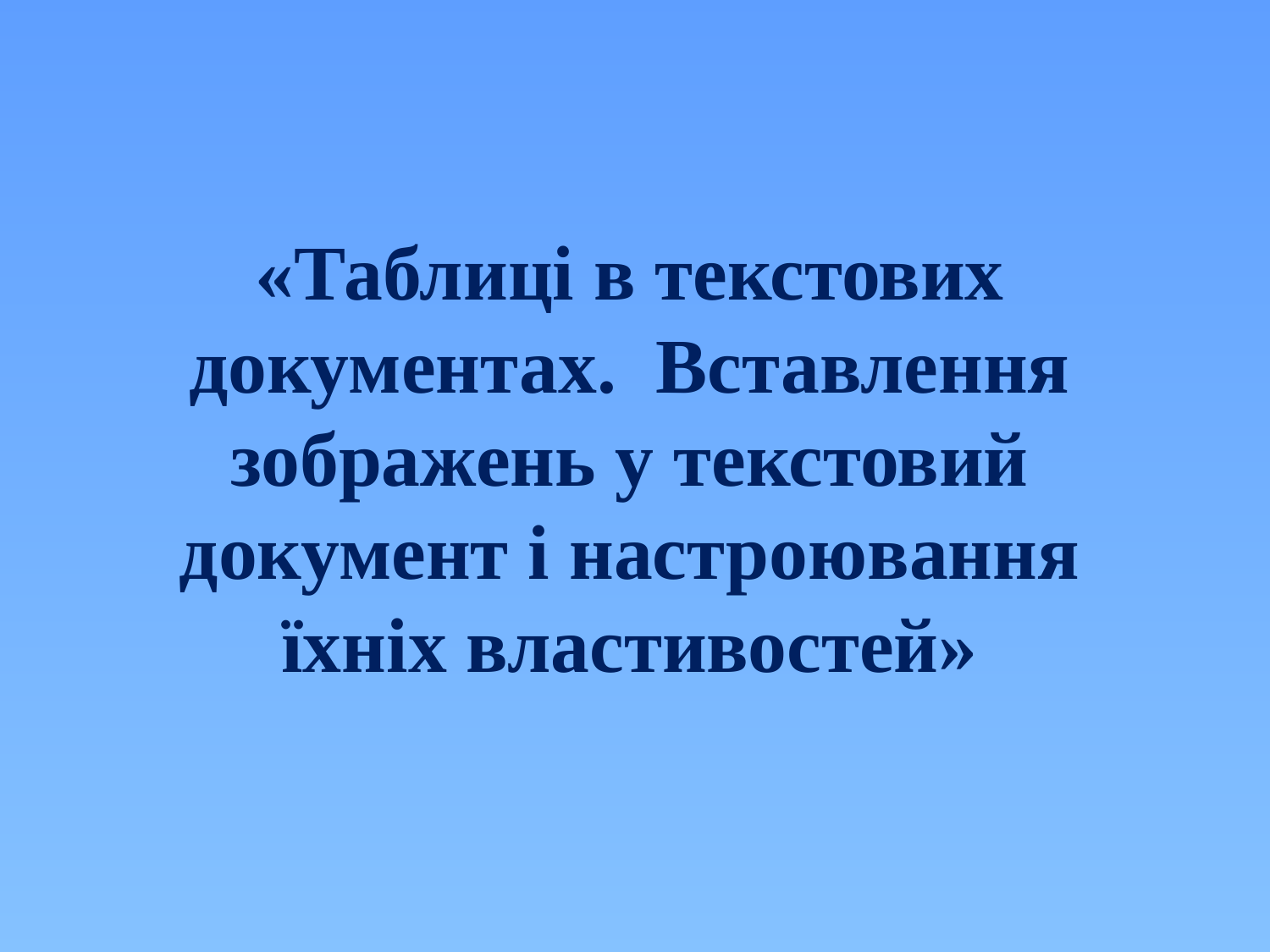

«Таблиці в текстових документах.  Вставлення зображень у текстовий документ і настроювання їхніх властивостей»